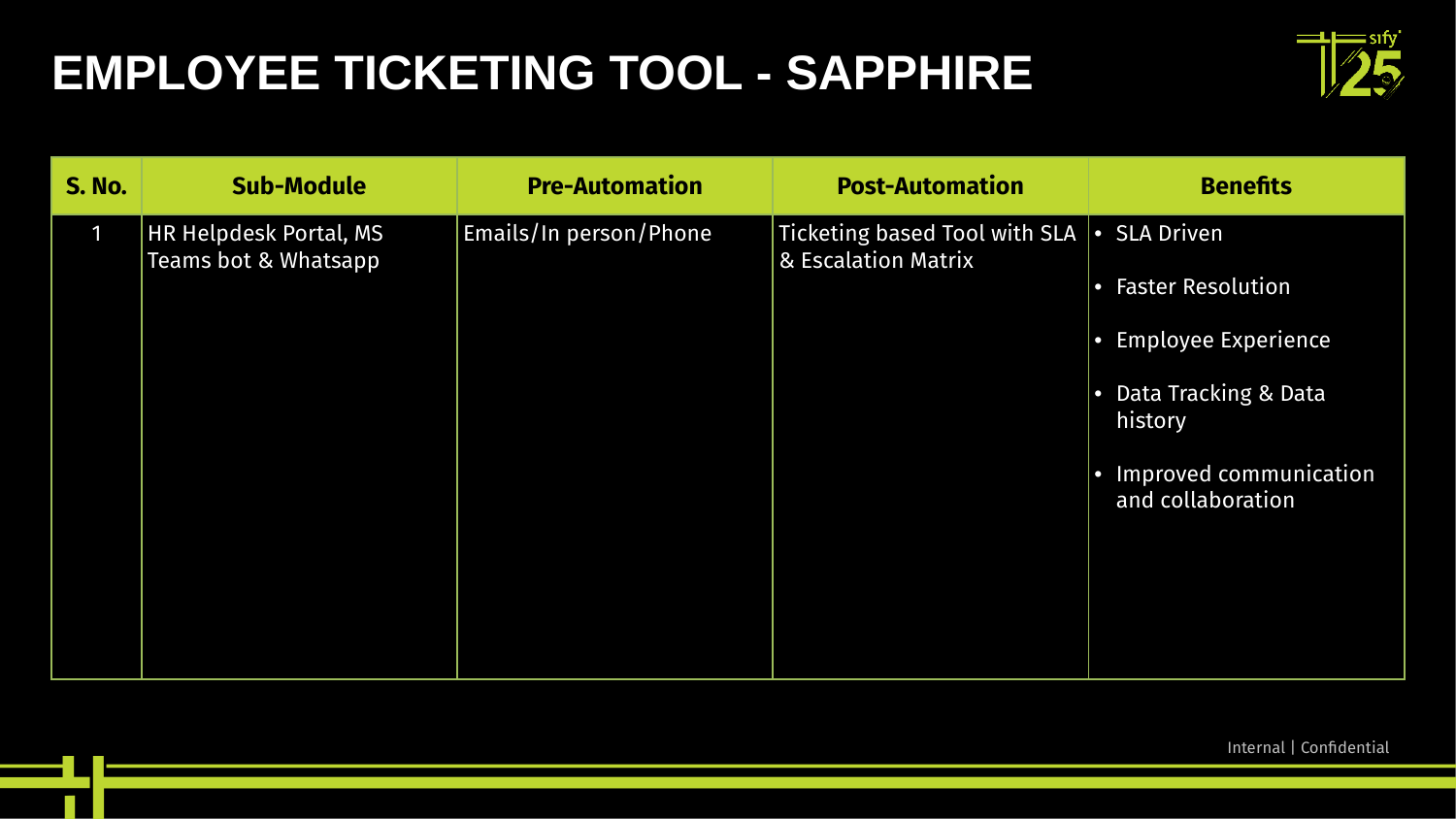

# EMPLOYEE TICKETING TOOL - SAPPHIRE
| S. No. | Sub-Module | Pre-Automation | Post-Automation | Benefits |
| --- | --- | --- | --- | --- |
| 1 | HR Helpdesk Portal, MS Teams bot & Whatsapp | Emails/In person/Phone | Ticketing based Tool with SLA & Escalation Matrix | SLA Driven Faster Resolution Employee Experience Data Tracking & Data history Improved communication and collaboration |